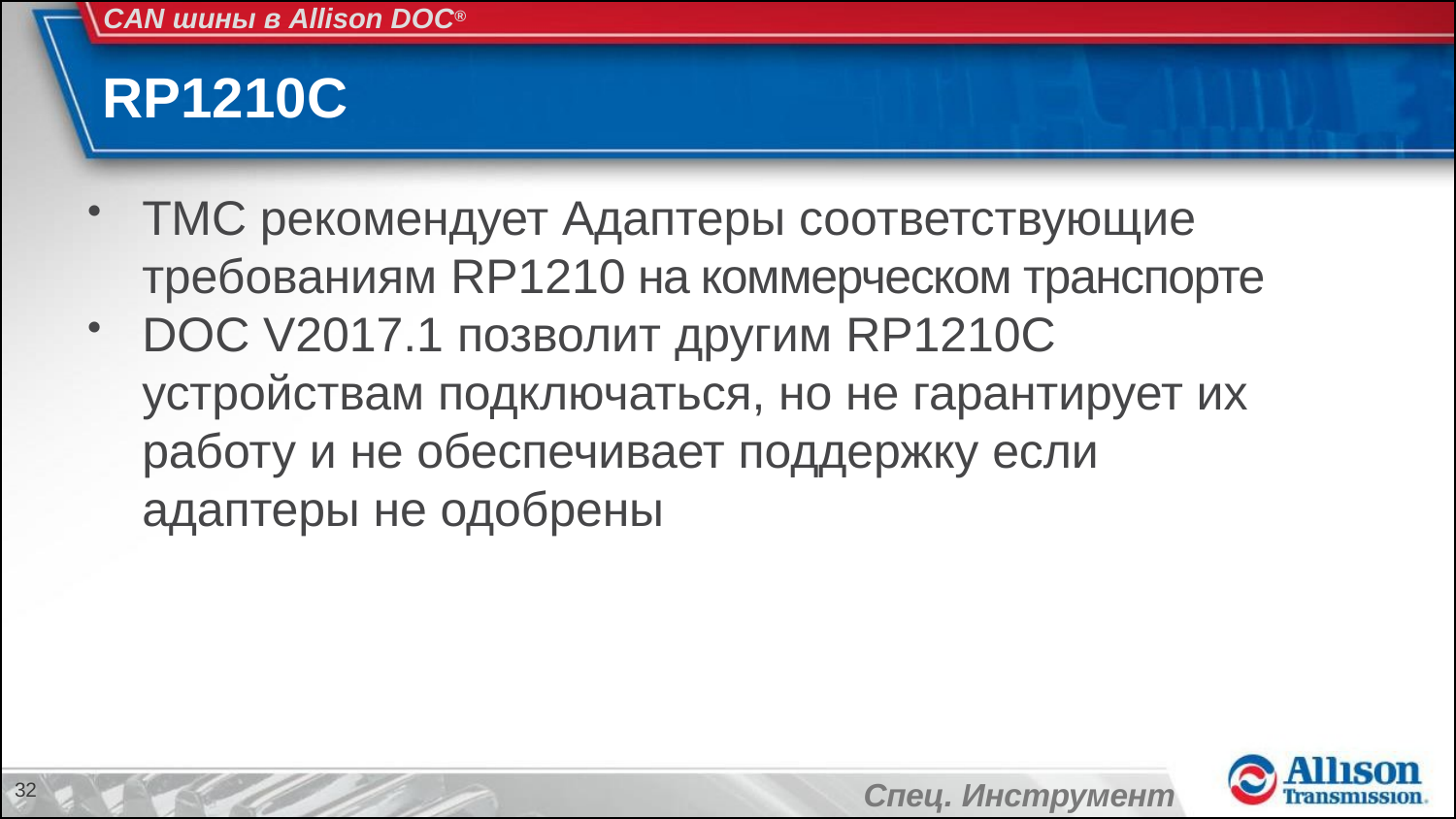

CAN шины в Allison DOC®
# RP1210C
TMC рекомендует Адаптеры соответствующие требованиям RP1210 на коммерческом транспорте
DOC V2017.1 позволит другим RP1210C устройствам подключаться, но не гарантирует их работу и не обеспечивает поддержку если адаптеры не одобрены

32
Спец. Инструмент